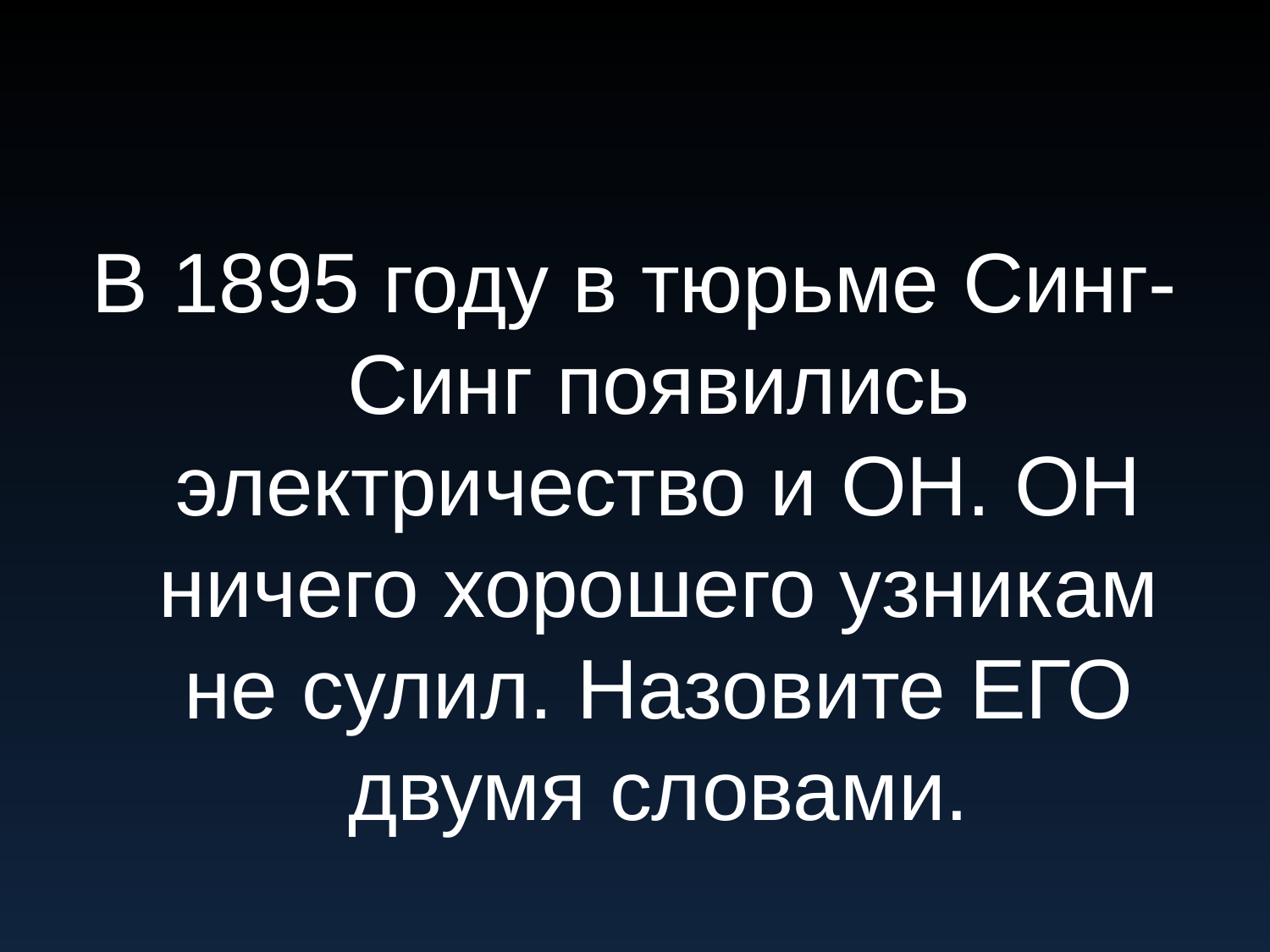

#
В 1895 году в тюрьме Синг-Синг появились электричество и ОН. ОН ничего хорошего узникам не сулил. Назовите ЕГО двумя словами.